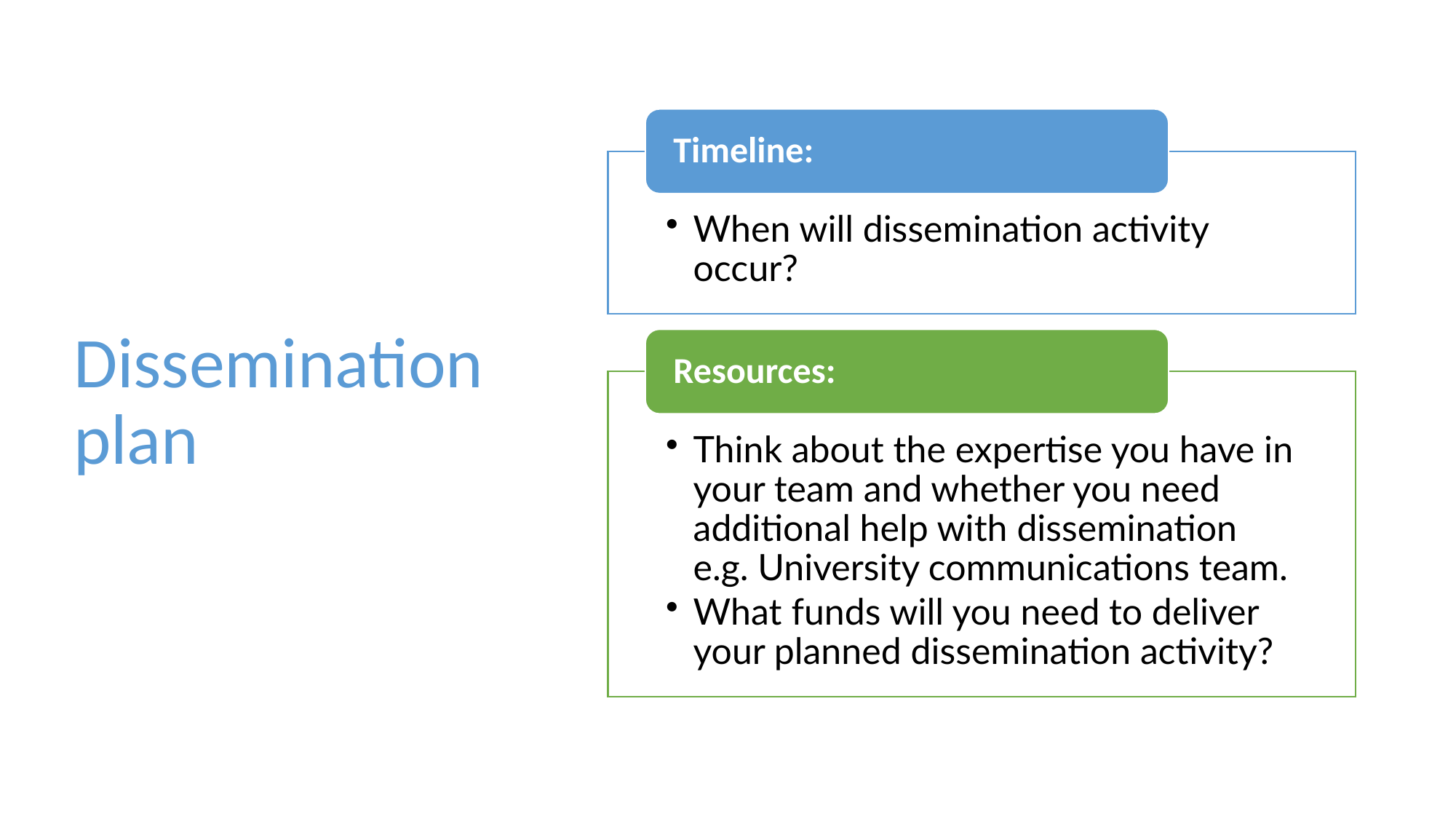

# Dissemination plan
When will dissemination activity occur?
Timeline:
Think about the expertise you have in your team and whether you need additional help with dissemination e.g. University communications team.
What funds will you need to deliver your planned dissemination activity?
Resources: